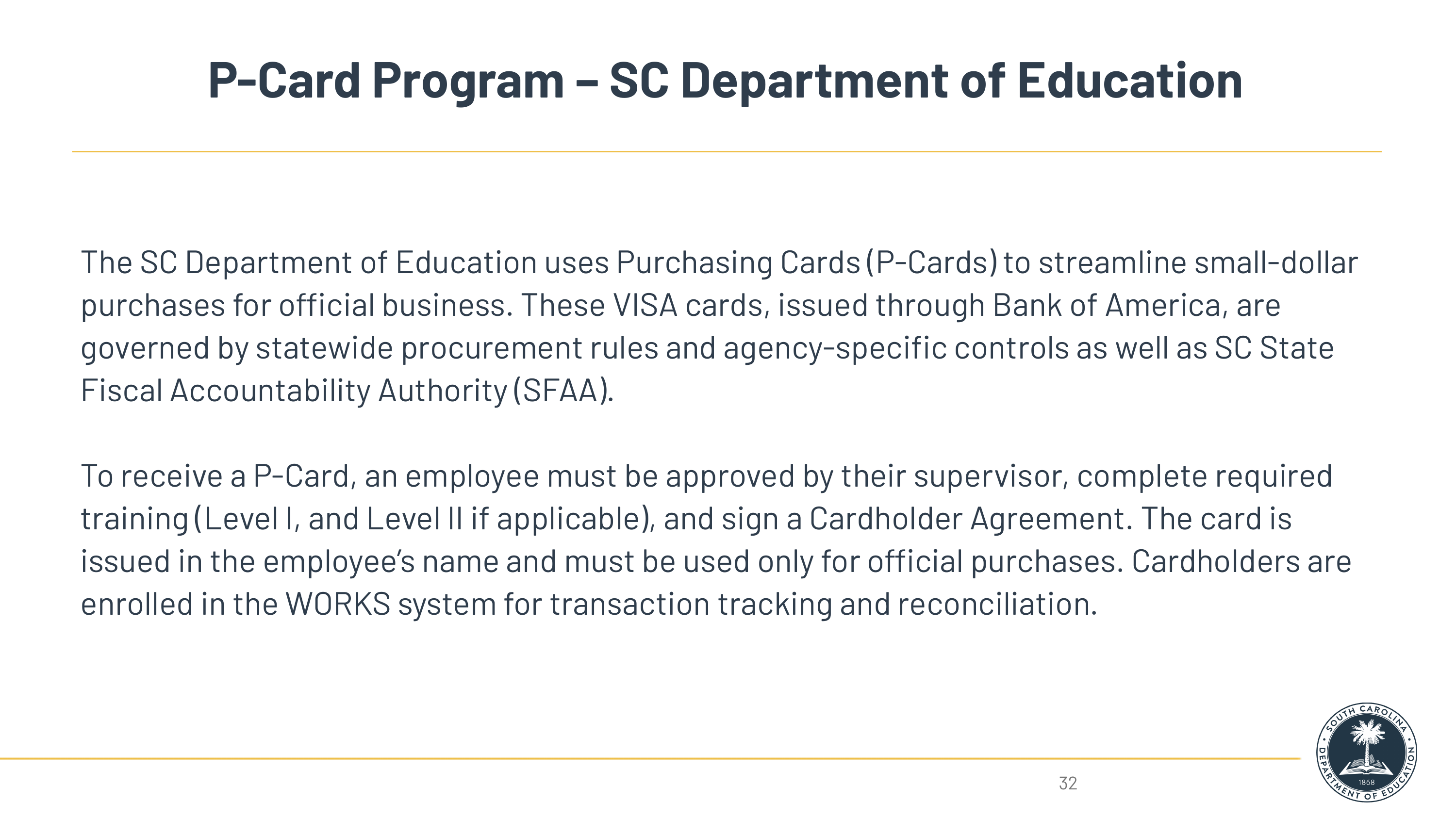

# P-Card Program – SC Department of Education
The SC Department of Education uses Purchasing Cards (P-Cards) to streamline small-dollar purchases for official business. These VISA cards, issued through Bank of America, are governed by statewide procurement rules and agency-specific controls as well as SC State Fiscal Accountability Authority (SFAA).

To receive a P-Card, an employee must be approved by their supervisor, complete required training (Level I, and Level II if applicable), and sign a Cardholder Agreement. The card is issued in the employee’s name and must be used only for official purchases. Cardholders are enrolled in the WORKS system for transaction tracking and reconciliation.
32